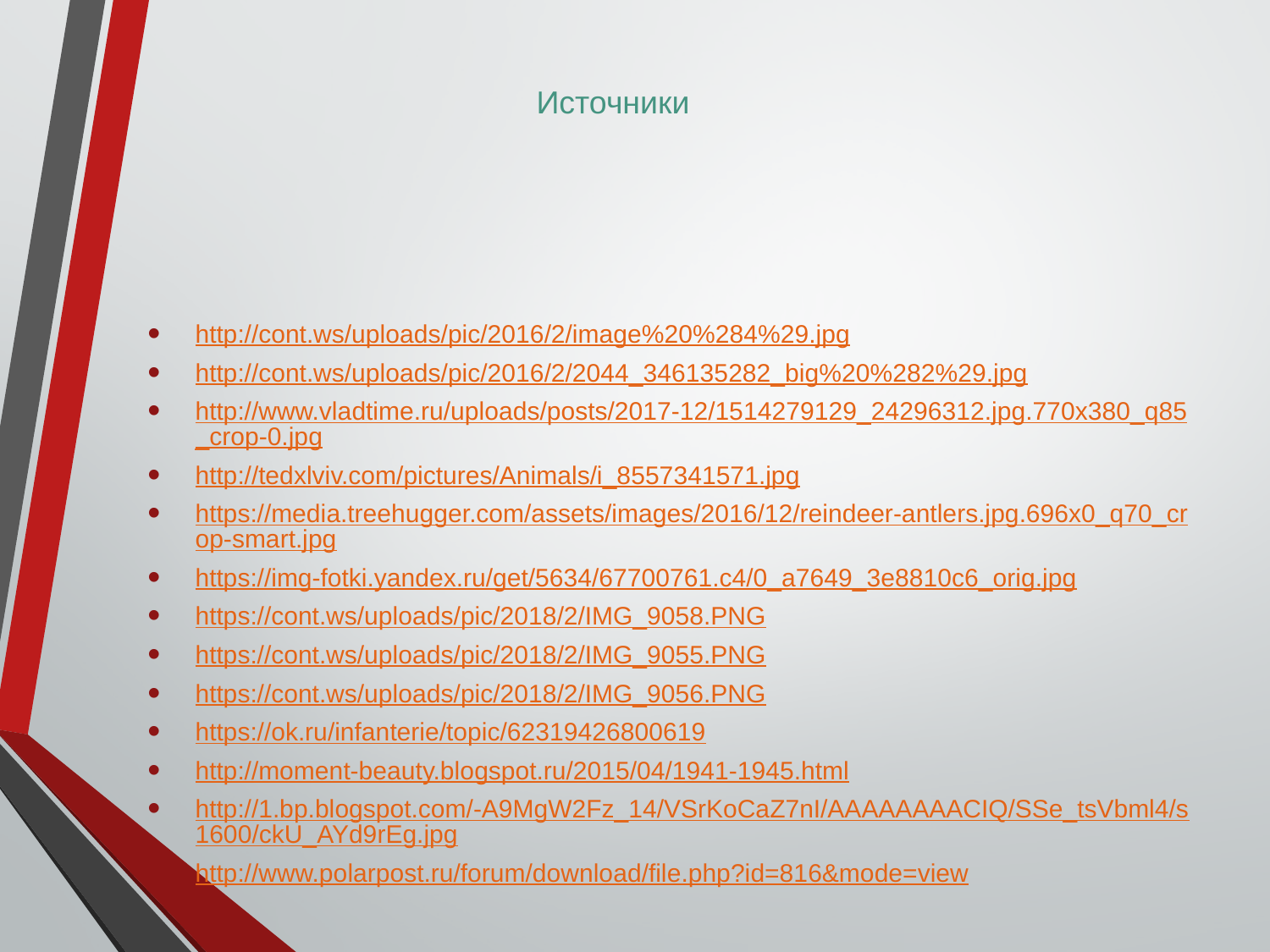

#
Источники

http://cont.ws/uploads/pic/2016/2/image%20%284%29.jpg
http://cont.ws/uploads/pic/2016/2/2044_346135282_big%20%282%29.jpg
http://www.vladtime.ru/uploads/posts/2017-12/1514279129_24296312.jpg.770x380_q85_crop-0.jpg
http://tedxlviv.com/pictures/Animals/i_8557341571.jpg
https://media.treehugger.com/assets/images/2016/12/reindeer-antlers.jpg.696x0_q70_crop-smart.jpg
https://img-fotki.yandex.ru/get/5634/67700761.c4/0_a7649_3e8810c6_orig.jpg
https://cont.ws/uploads/pic/2018/2/IMG_9058.PNG
https://cont.ws/uploads/pic/2018/2/IMG_9055.PNG
https://cont.ws/uploads/pic/2018/2/IMG_9056.PNG
https://ok.ru/infanterie/topic/62319426800619
http://moment-beauty.blogspot.ru/2015/04/1941-1945.html
http://1.bp.blogspot.com/-A9MgW2Fz_14/VSrKoCaZ7nI/AAAAAAAACIQ/SSe_tsVbml4/s1600/ckU_AYd9rEg.jpg
http://www.polarpost.ru/forum/download/file.php?id=816&mode=view